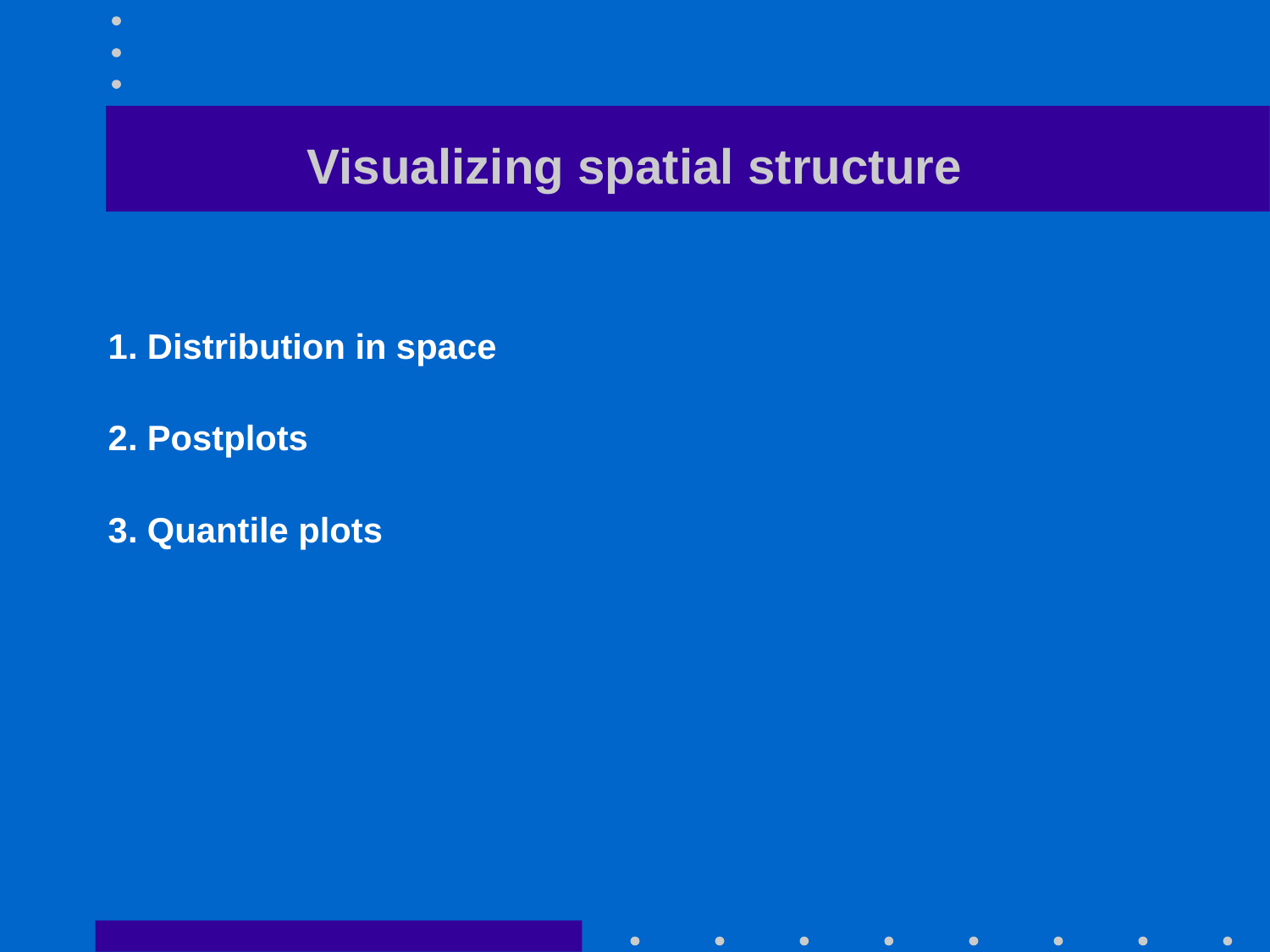

# Visualizing spatial structure
1. Distribution in space
2. Postplots
3. Quantile plots